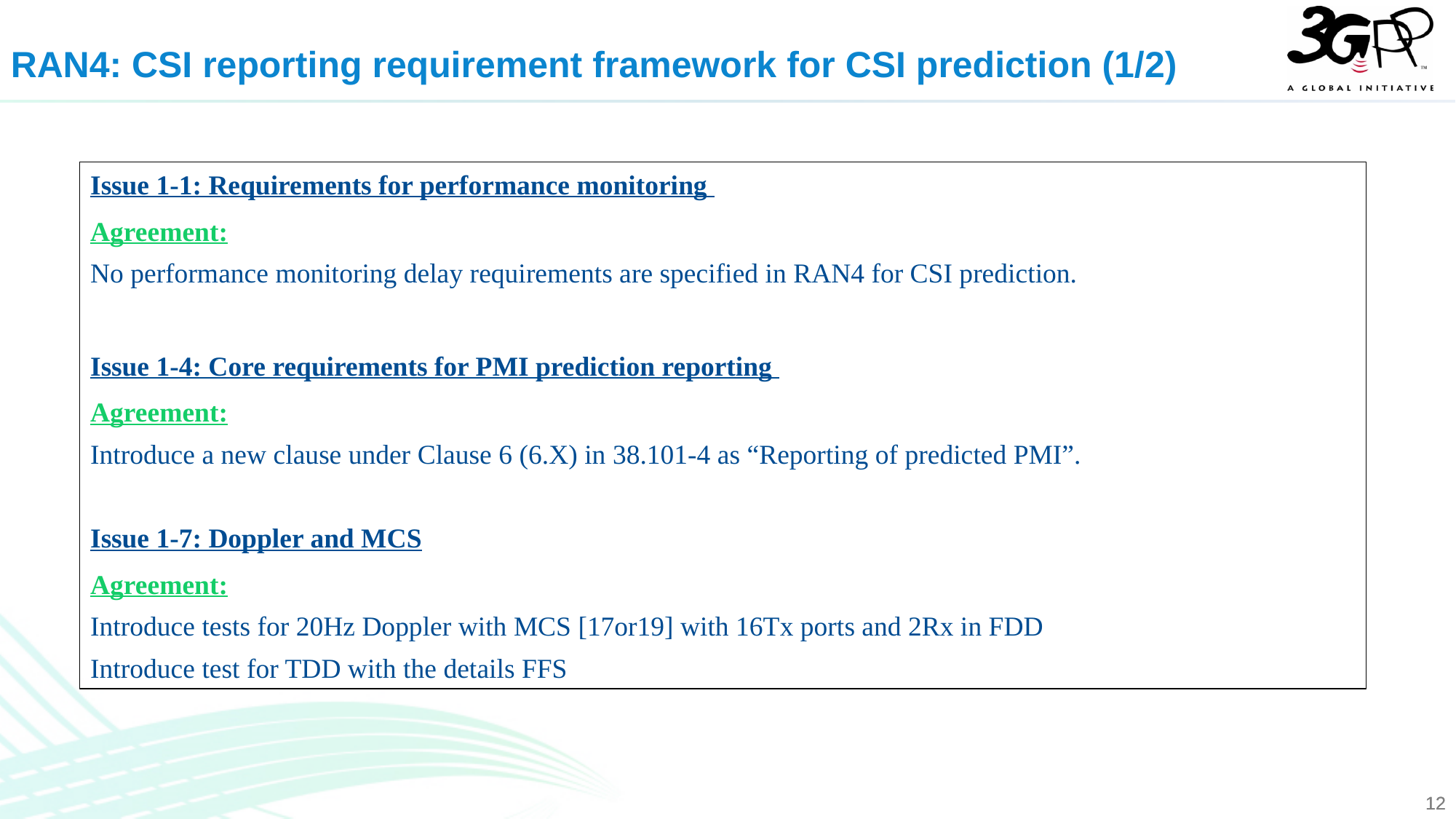

RAN4: CSI reporting requirement framework for CSI prediction (1/2)
Issue 1-1: Requirements for performance monitoring
Agreement:
No performance monitoring delay requirements are specified in RAN4 for CSI prediction.

Issue 1-4: Core requirements for PMI prediction reporting
Agreement:
Introduce a new clause under Clause 6 (6.X) in 38.101-4 as “Reporting of predicted PMI”.

Issue 1-7: Doppler and MCS
Agreement:
Introduce tests for 20Hz Doppler with MCS [17or19] with 16Tx ports and 2Rx in FDD
Introduce test for TDD with the details FFS